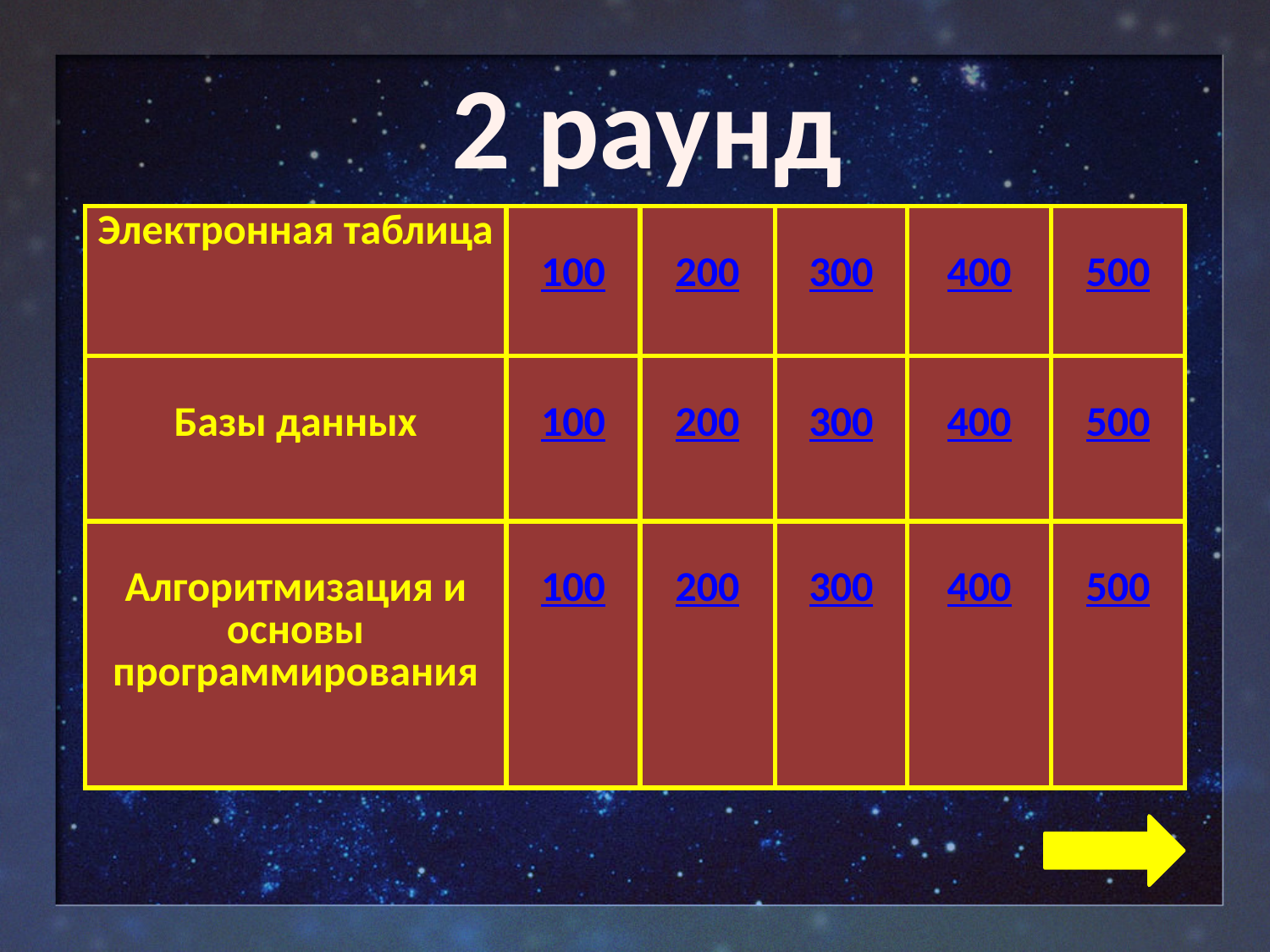

2 раунд
| Электронная таблица | 100 | 200 | 300 | 400 | 500 |
| --- | --- | --- | --- | --- | --- |
| Базы данных | 100 | 200 | 300 | 400 | 500 |
| Алгоритмизация и основы программирования | 100 | 200 | 300 | 400 | 500 |